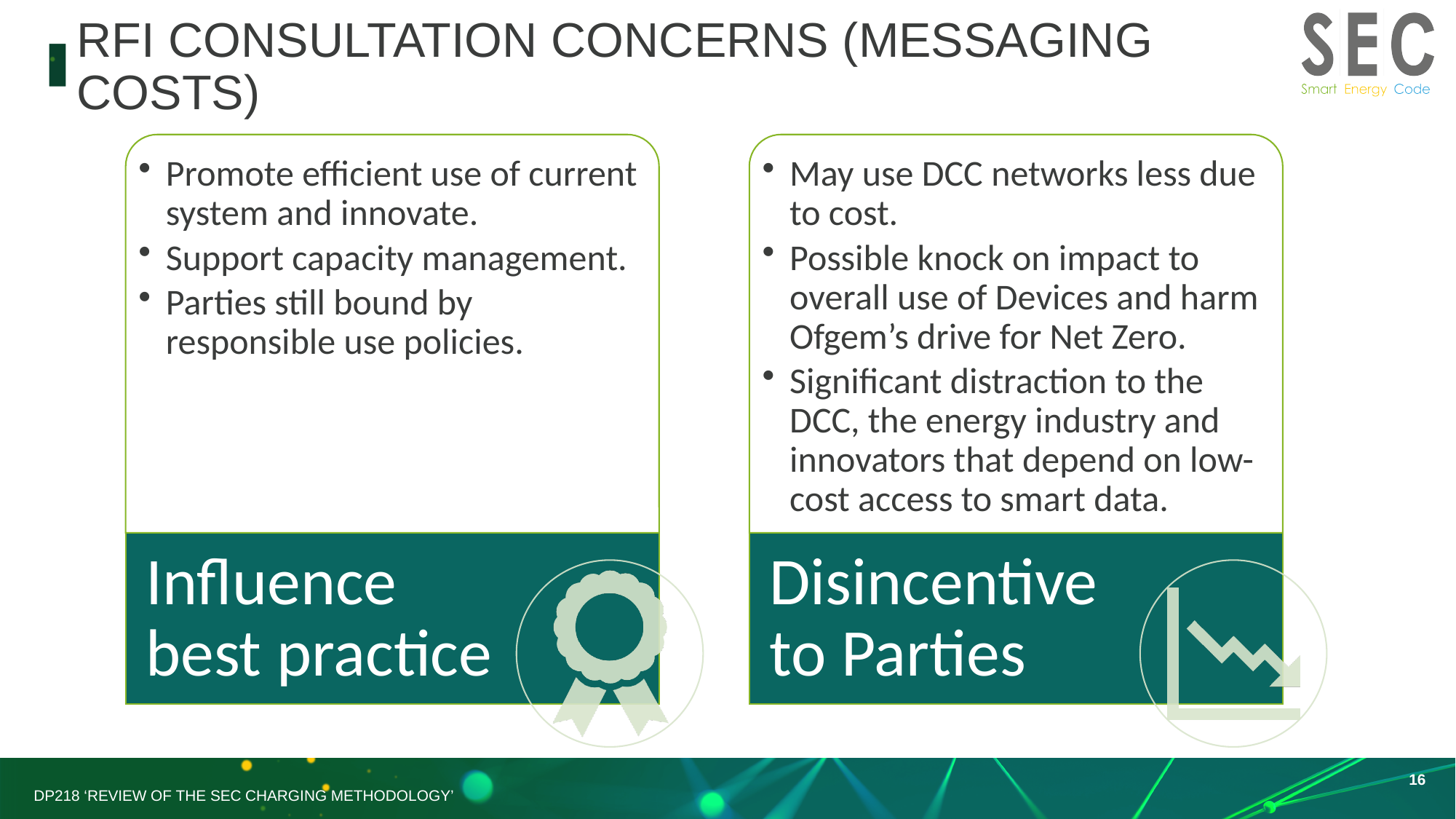

# RFI CONSULTATION CONCERNS (MESSAGING COSTS)
Promote efficient use of current system and innovate.
Support capacity management.
Parties still bound by responsible use policies.
Influence best practice
May use DCC networks less due to cost.
Possible knock on impact to overall use of Devices and harm Ofgem’s drive for Net Zero.
Significant distraction to the DCC, the energy industry and innovators that depend on low-cost access to smart data.
Disincentive to Parties
16
DP218 ‘Review of the SEC Charging Methodology’